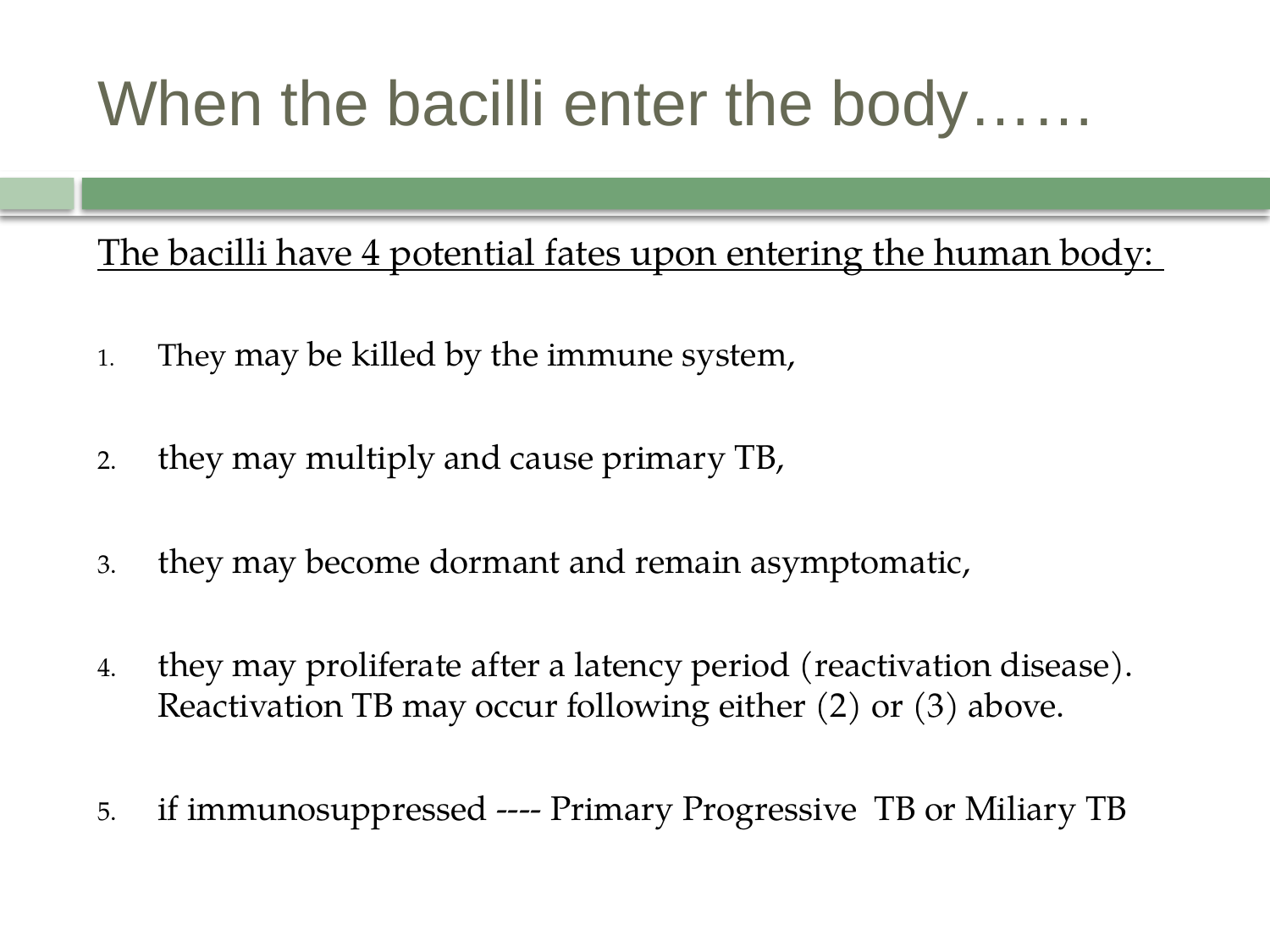

# When the bacilli enter the body……
The bacilli have 4 potential fates upon entering the human body:

They may be killed by the immune system,

they may multiply and cause primary TB,

they may become dormant and remain asymptomatic,

they may proliferate after a latency period (reactivation disease). Reactivation TB may occur following either (2) or (3) above.

if immunosuppressed ---- Primary Progressive  TB or Miliary TB